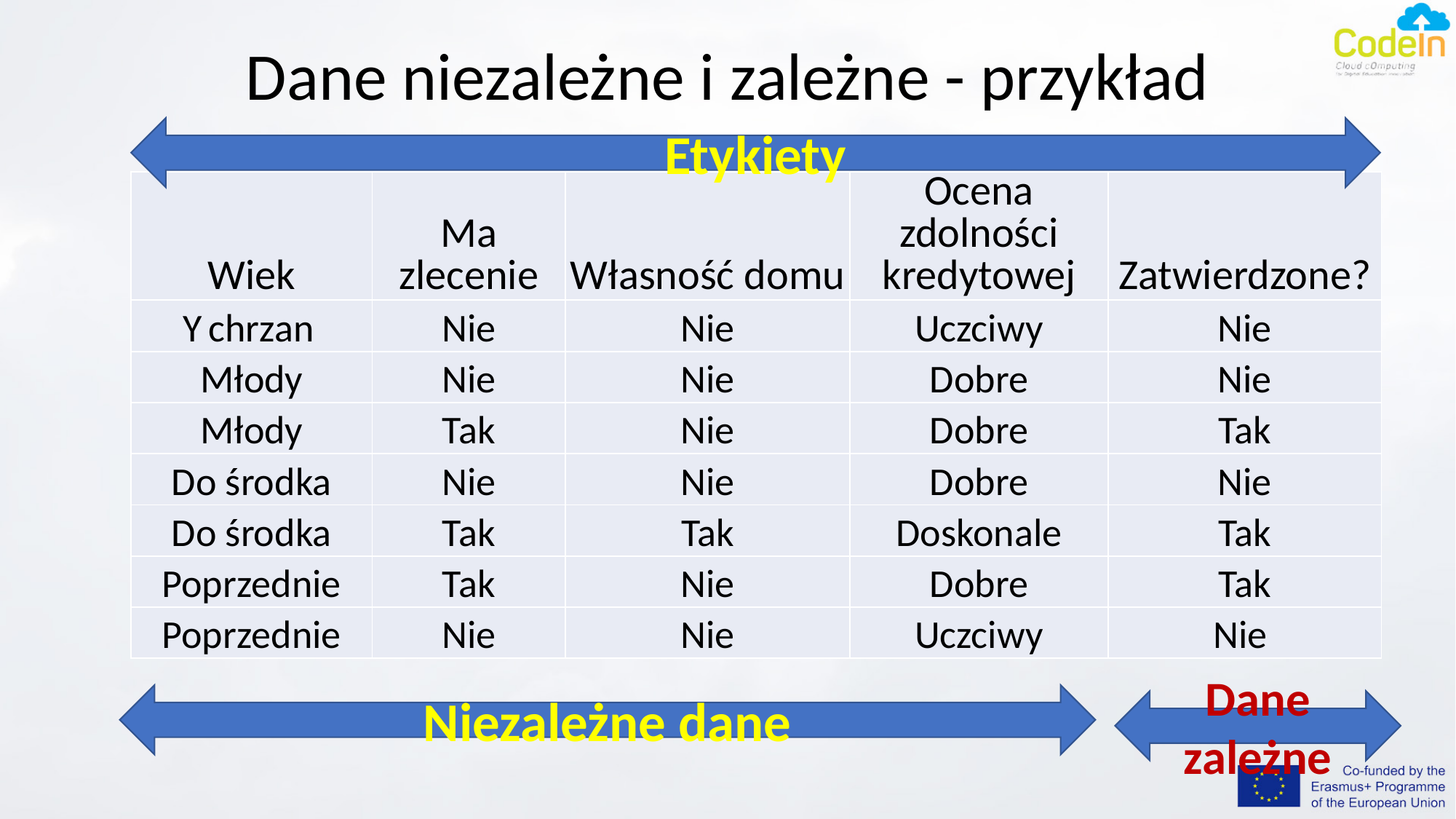

# Dane niezależne i zależne - przykład
Etykiety
| Wiek | Ma zlecenie | Własność domu | Ocena zdolności kredytowej | Zatwierdzone? |
| --- | --- | --- | --- | --- |
| chrzan | Nie | Nie | Uczciwy | Nie |
| Młody | Nie | Nie | Dobre | Nie |
| Młody | Tak | Nie | Dobre | Tak |
| Do środka | Nie | Nie | Dobre | Nie |
| Do środka | Tak | Tak | Doskonale | Tak |
| Poprzednie | Tak | Nie | Dobre | Tak |
| Poprzednie | Nie | Nie | Uczciwy | Nie |

Niezależne dane
Dane zależne